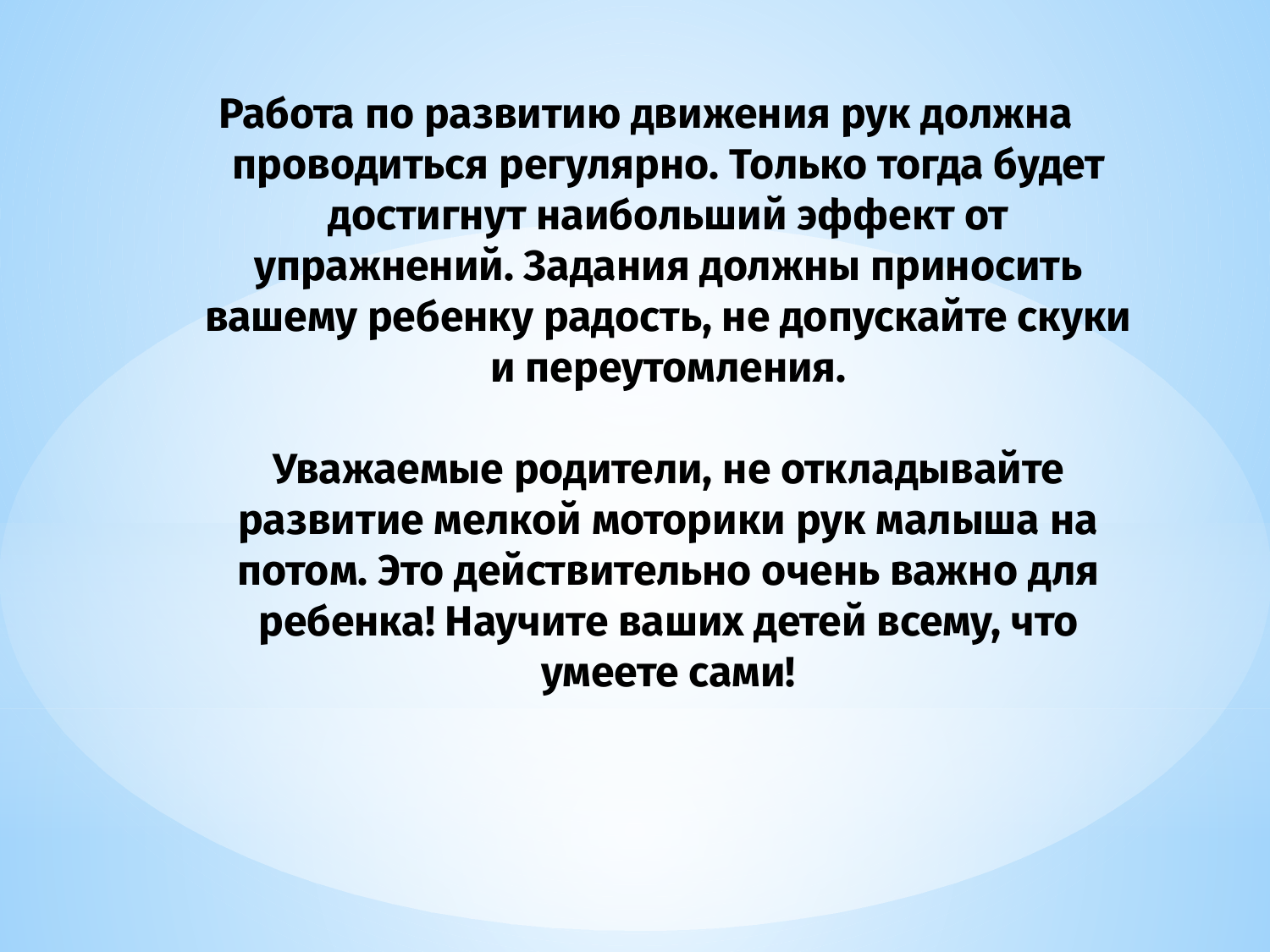

# Работа по развитию движения рук должна проводиться регулярно. Только тогда будет достигнут наибольший эффект от упражнений. Задания должны приносить вашему ребенку радость, не допускайте скуки и переутомления. Уважаемые родители, не откладывайте развитие мелкой моторики рук малыша на потом. Это действительно очень важно для ребенка! Научите ваших детей всему, что умеете сами!